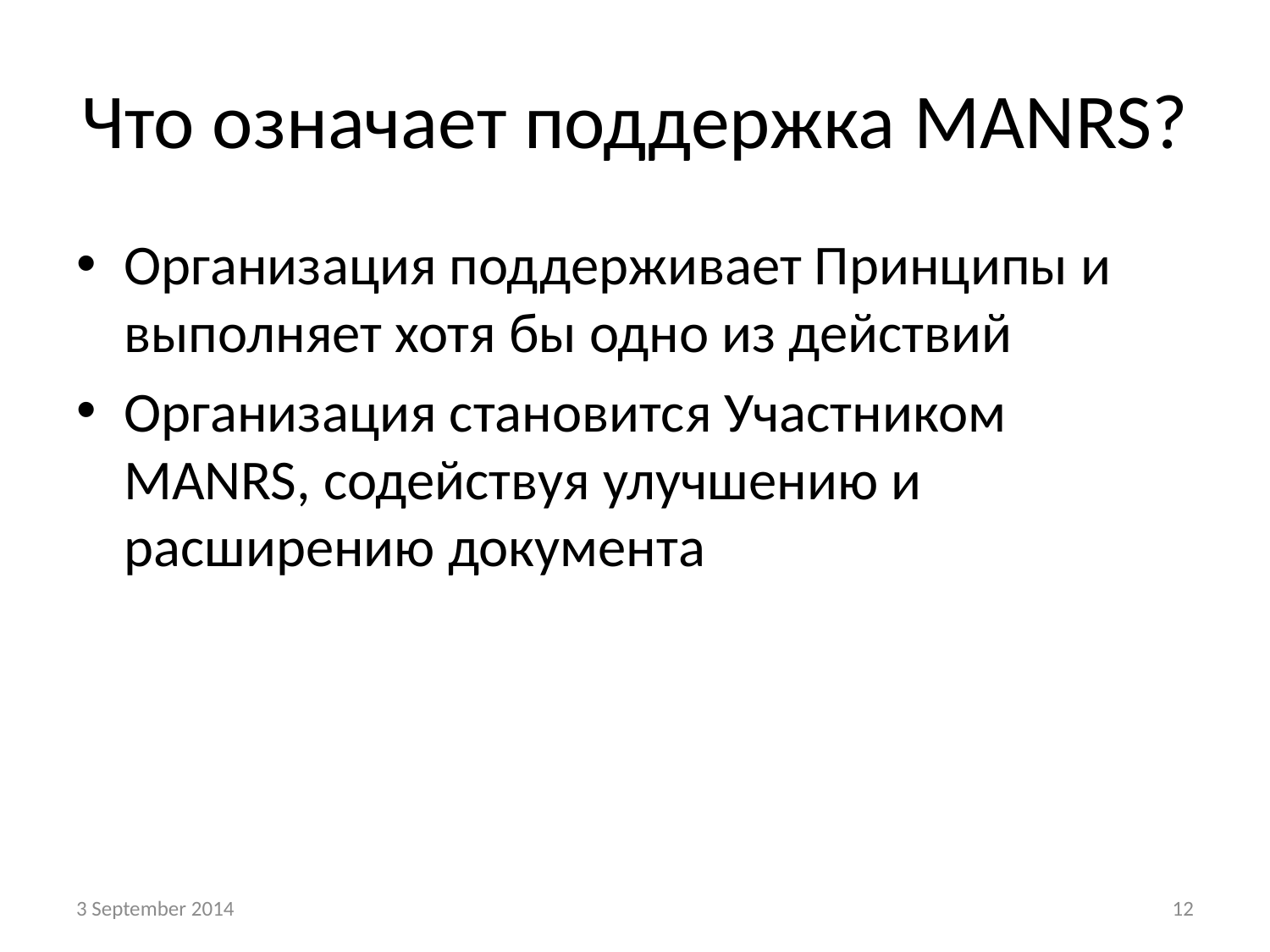

# Что означает поддержка MANRS?
Организация поддерживает Принципы и выполняет хотя бы одно из действий
Организация становится Участником MANRS, содействуя улучшению и расширению документа
3 September 2014
12